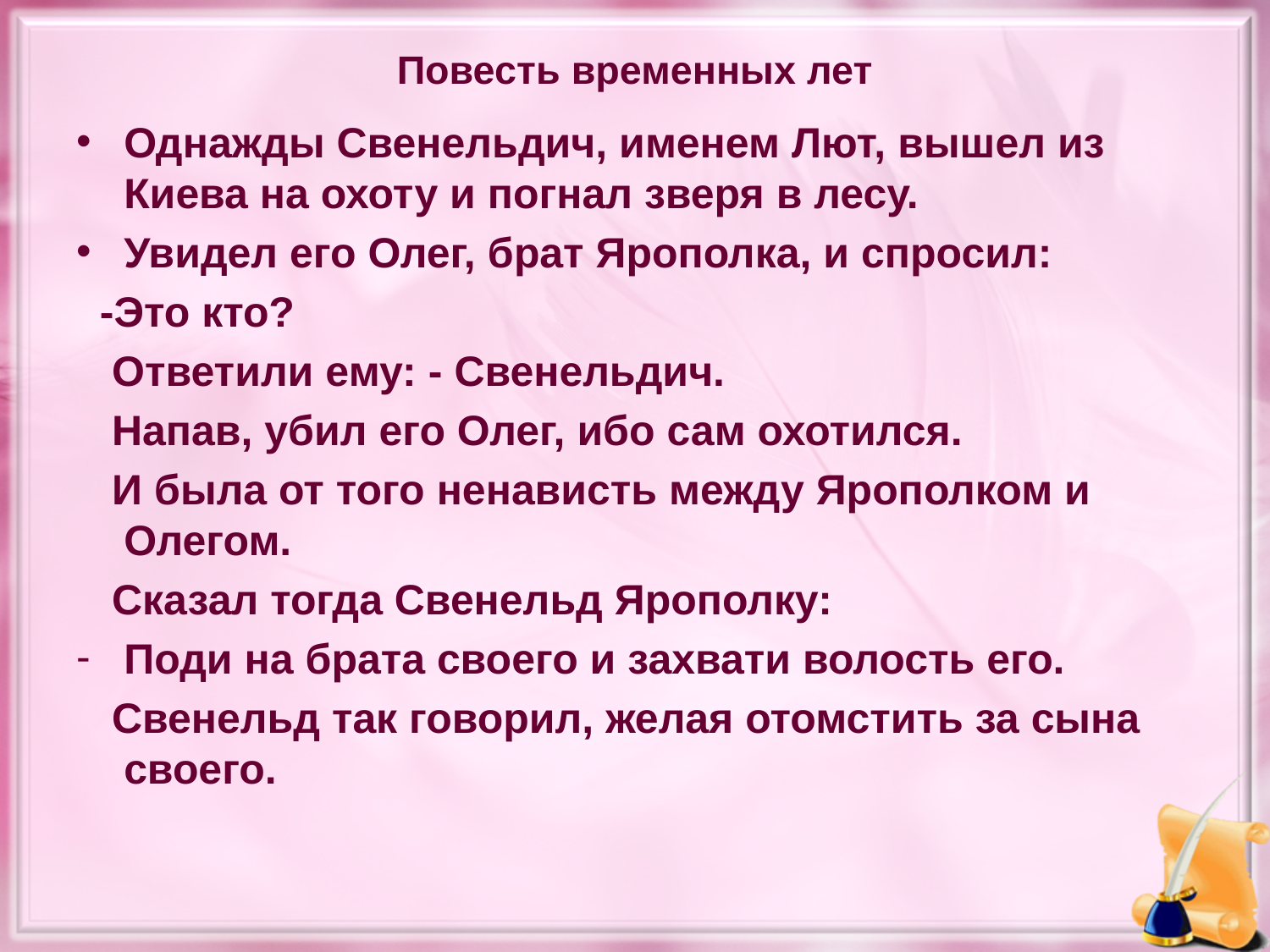

# Повесть временных лет
Однажды Свенельдич, именем Лют, вышел из Киева на охоту и погнал зверя в лесу.
Увидел его Олег, брат Ярополка, и спросил:
  -Это кто?
   Ответили ему: - Свенельдич.
   Напав, убил его Олег, ибо сам охотился.
   И была от того ненависть между Ярополком и Олегом.
   Сказал тогда Свенельд Ярополку:
Поди на брата своего и захвати волость его.
   Свенельд так говорил, желая отомстить за сына своего.